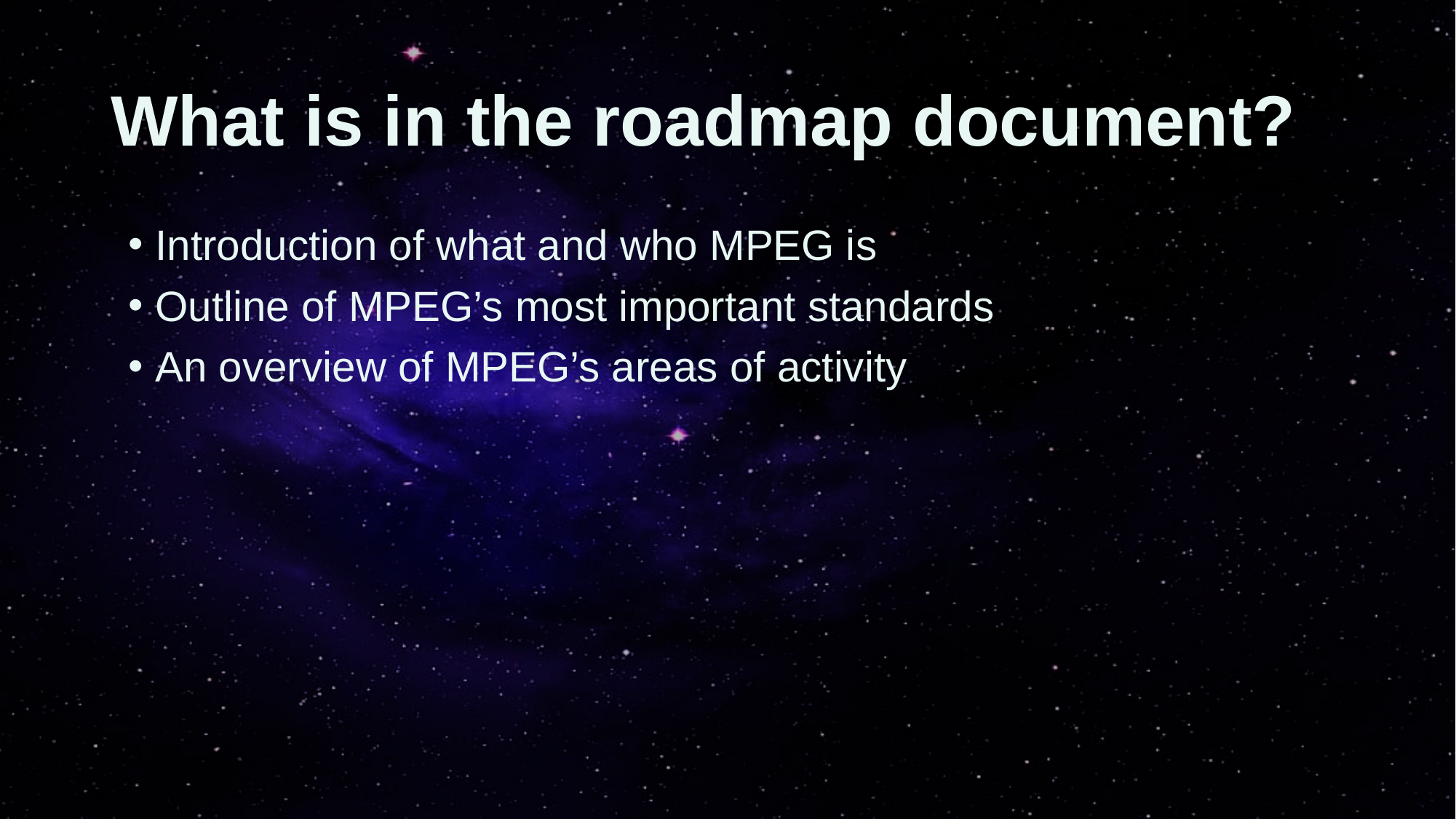

# What is in the roadmap document?
Introduction of what and who MPEG is
Outline of MPEG’s most important standards
An overview of MPEG’s areas of activity